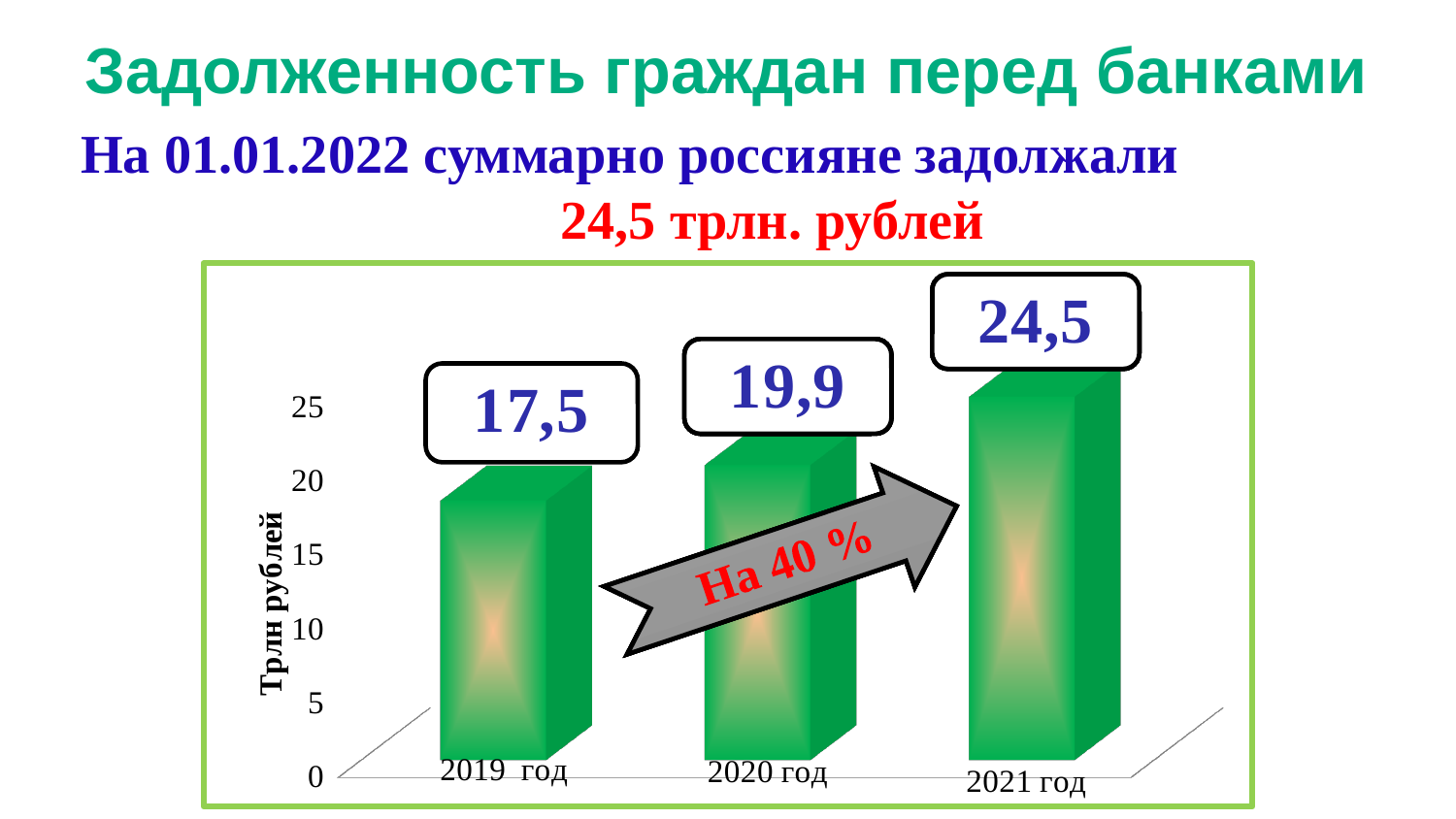

# Задолженность граждан перед банками
На 01.01.2022 суммарно россияне задолжали                       24,5 трлн. рублей

[unsupported chart]